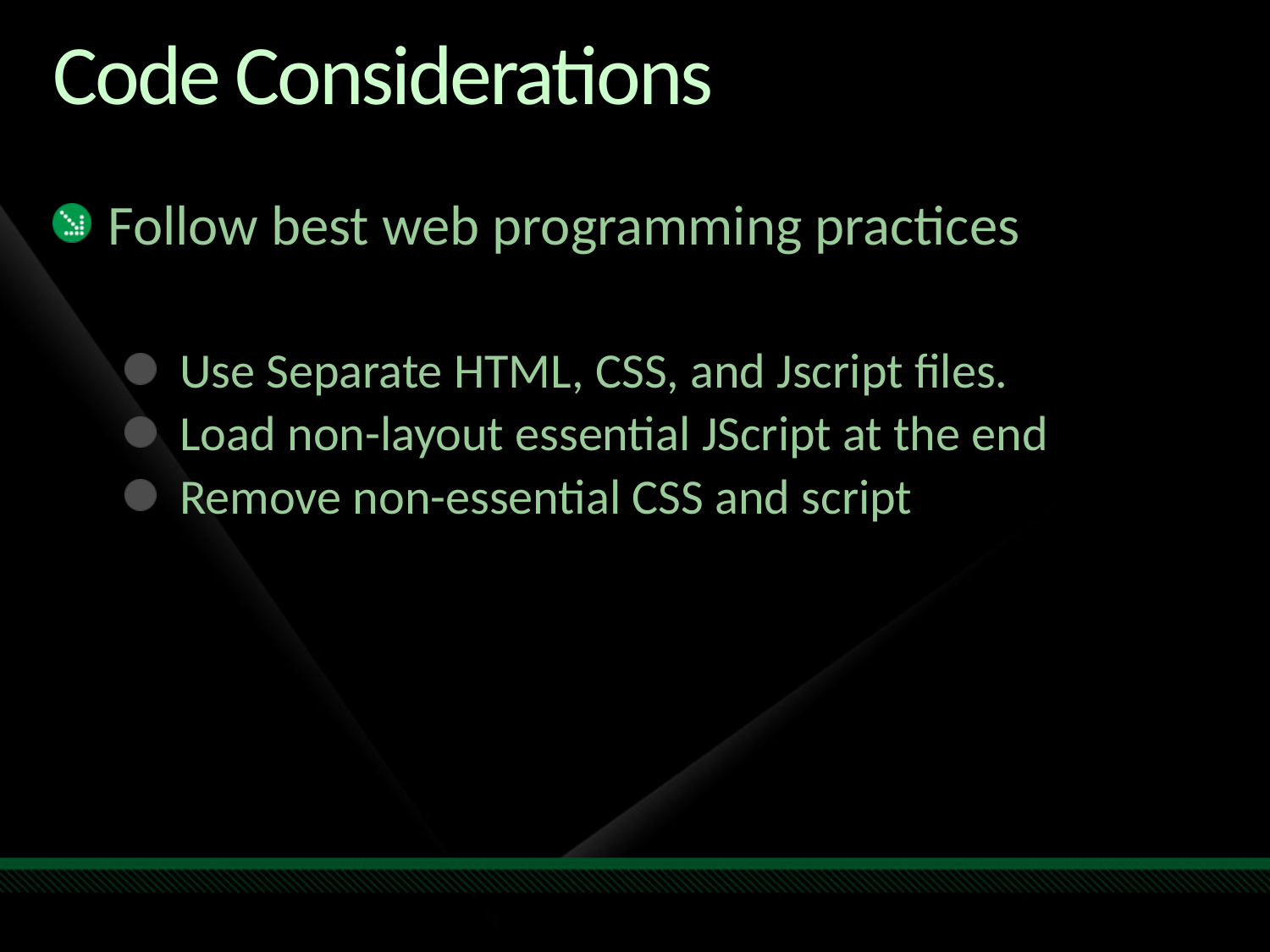

# Code Considerations
Follow best web programming practices

Use Separate HTML, CSS, and Jscript files.
Load non-layout essential JScript at the end
Remove non-essential CSS and script